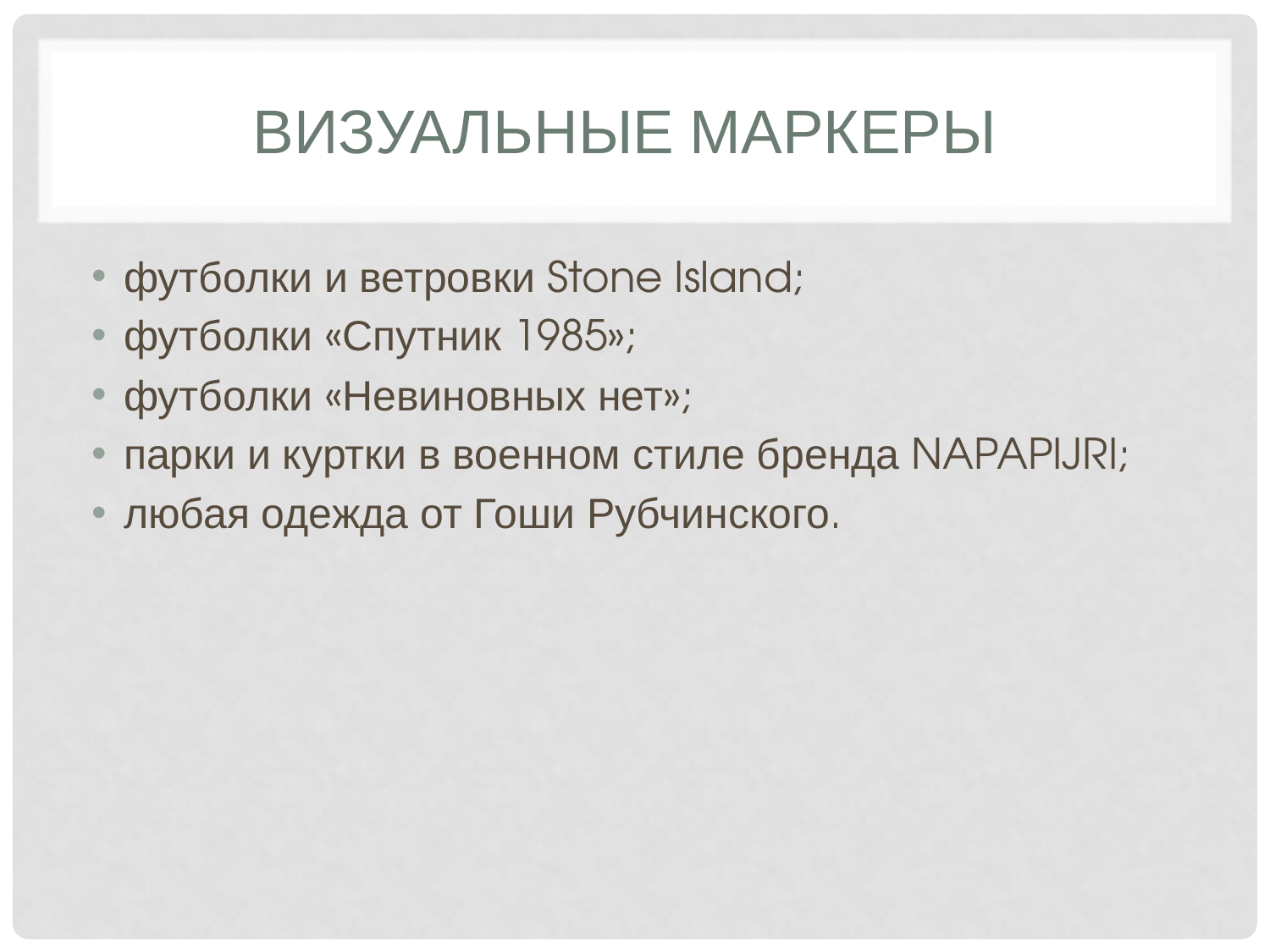

# Визуальные маркеры
футболки и ветровки Stone Island;
футболки «Спутник 1985»;
футболки «Невиновных нет»;
парки и куртки в военном стиле бренда NAPAPIJRI;
любая одежда от Гоши Рубчинского.